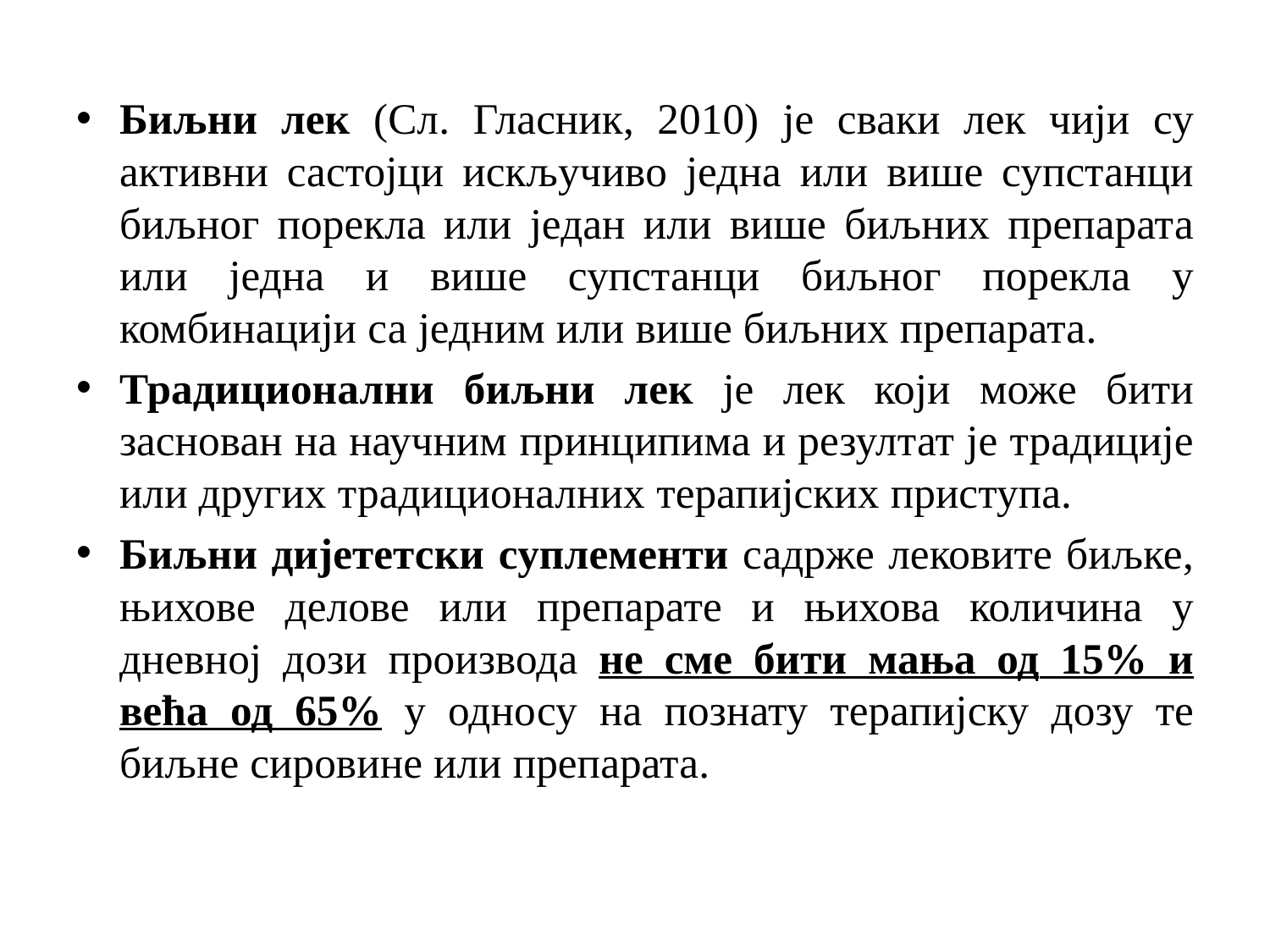

Биљни лек (Сл. Гласник, 2010) је сваки лек чији су активни састојци искључиво једна или више супстанци биљног порекла или један или више биљних препарата или једна и више супстанци биљног порекла у комбинацији са једним или више биљних препарата.
Традиционални биљни лек је лек који може бити заснован на научним принципима и резултат је традиције или других традиционалних терапијских приступа.
Биљни дијететски суплементи садрже лековите биљке, њихове делове или препарате и њихова количина у дневној дози производа не сме бити мања од 15% и већа од 65% у односу на познату терапијску дозу те биљне сировине или препарата.